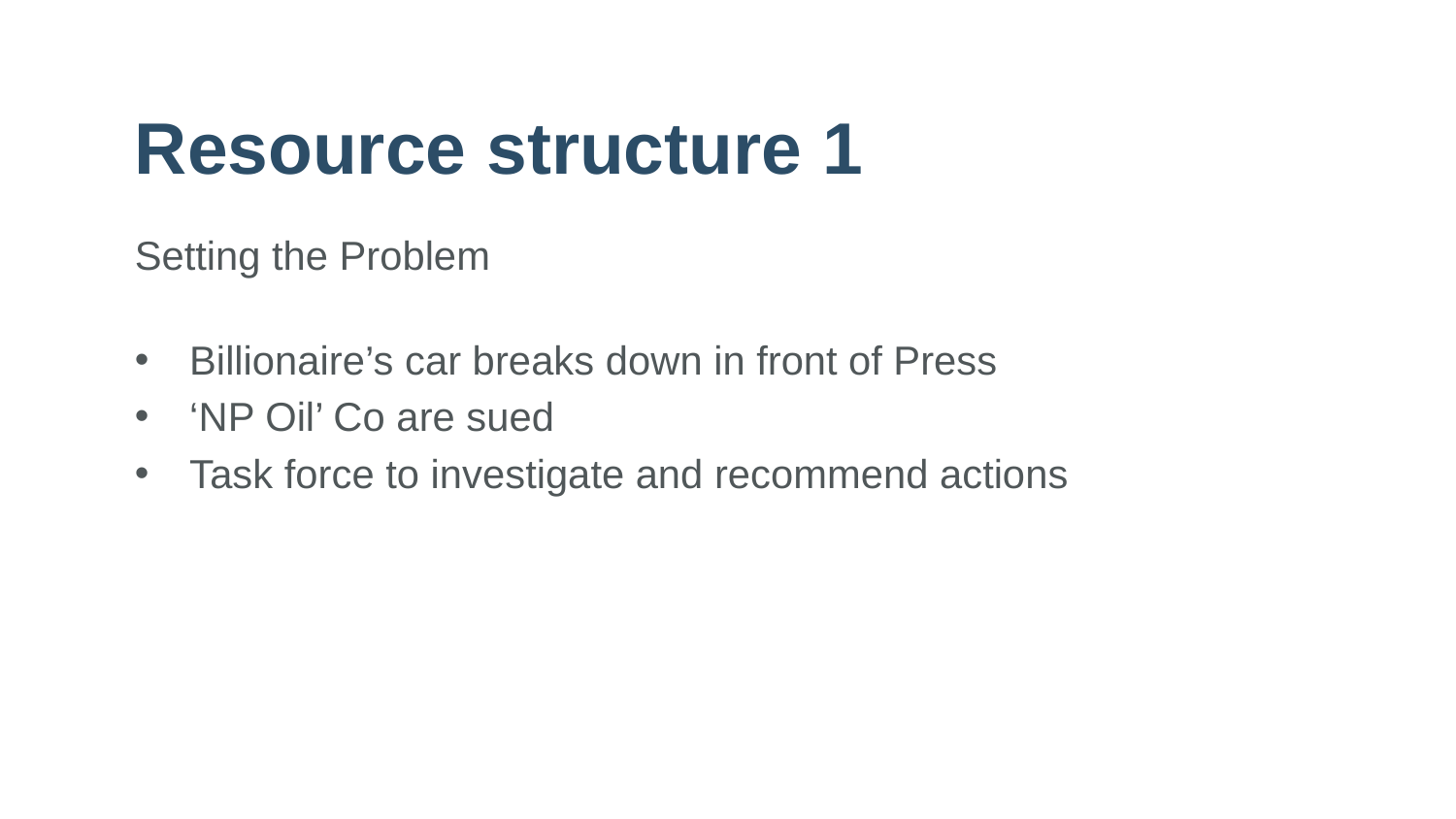

# Resource structure 1
Setting the Problem
Billionaire’s car breaks down in front of Press
‘NP Oil’ Co are sued
Task force to investigate and recommend actions